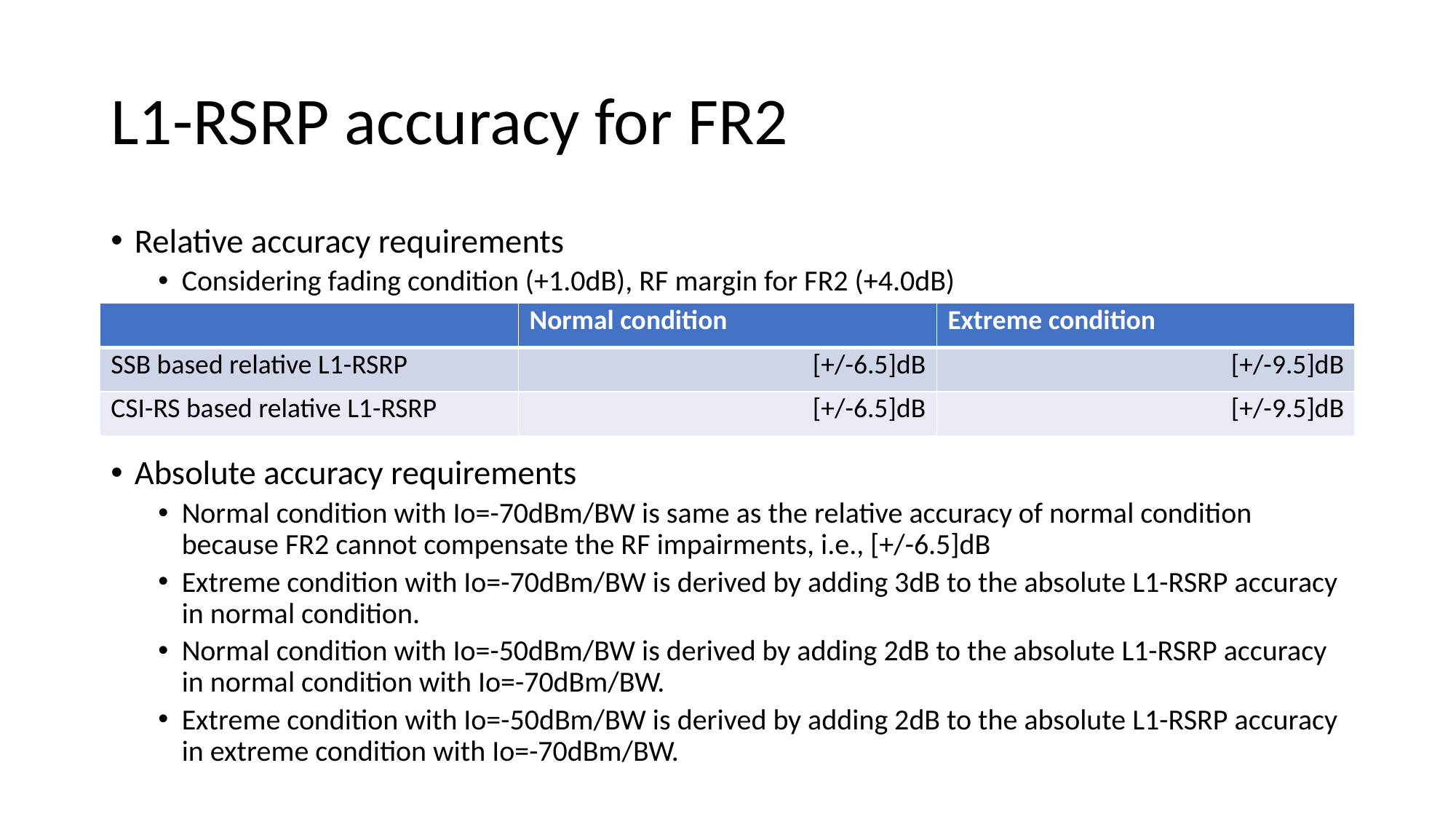

# L1-RSRP accuracy for FR2
Relative accuracy requirements
Considering fading condition (+1.0dB), RF margin for FR2 (+4.0dB)

Absolute accuracy requirements
Normal condition with Io=-70dBm/BW is same as the relative accuracy of normal condition because FR2 cannot compensate the RF impairments, i.e., [+/-6.5]dB
Extreme condition with Io=-70dBm/BW is derived by adding 3dB to the absolute L1-RSRP accuracy in normal condition.
Normal condition with Io=-50dBm/BW is derived by adding 2dB to the absolute L1-RSRP accuracy in normal condition with Io=-70dBm/BW.
Extreme condition with Io=-50dBm/BW is derived by adding 2dB to the absolute L1-RSRP accuracy in extreme condition with Io=-70dBm/BW.
|  | Normal condition | Extreme condition |
| --- | --- | --- |
| SSB based relative L1-RSRP | [+/-6.5]dB | [+/-9.5]dB |
| CSI-RS based relative L1-RSRP | [+/-6.5]dB | [+/-9.5]dB |